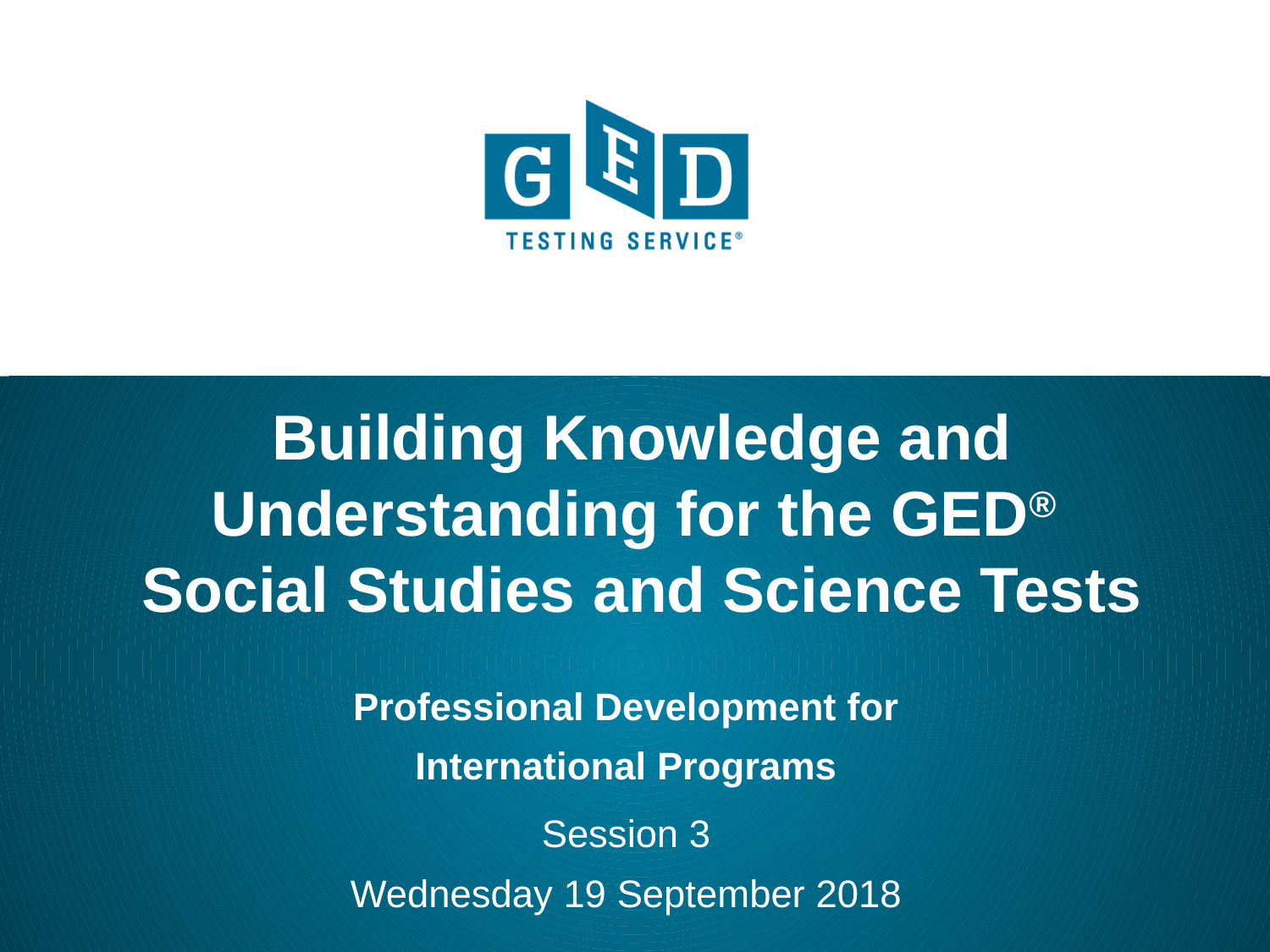

# Building Knowledge and Understanding for the GED® Social Studies and Science Tests

Professional Development for
International Programs
Session 3
Wednesday 19 September 2018